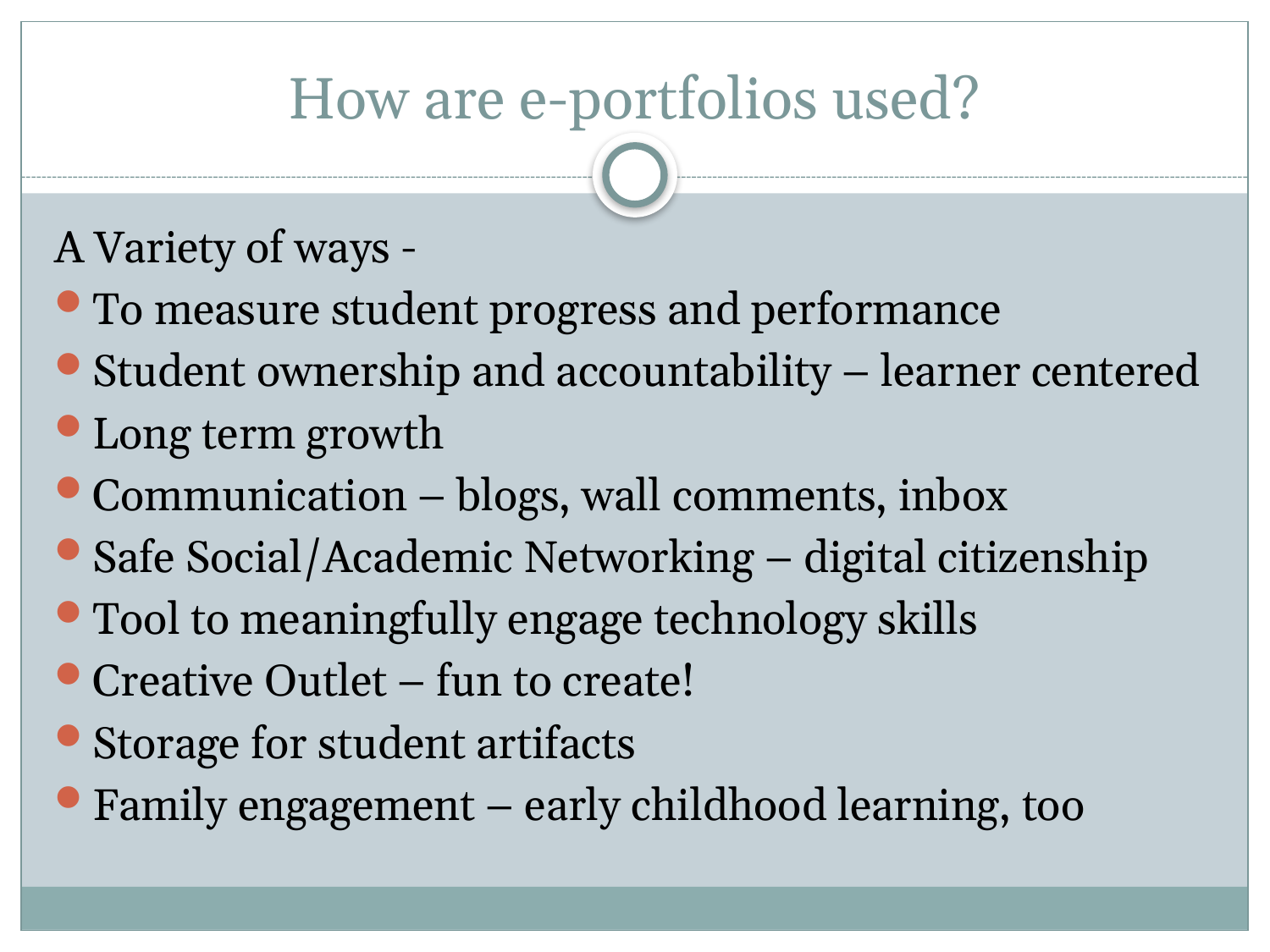

# How are e-portfolios used?
A Variety of ways -
To measure student progress and performance
Student ownership and accountability – learner centered
Long term growth
Communication – blogs, wall comments, inbox
Safe Social/Academic Networking – digital citizenship
Tool to meaningfully engage technology skills
Creative Outlet – fun to create!
Storage for student artifacts
Family engagement – early childhood learning, too